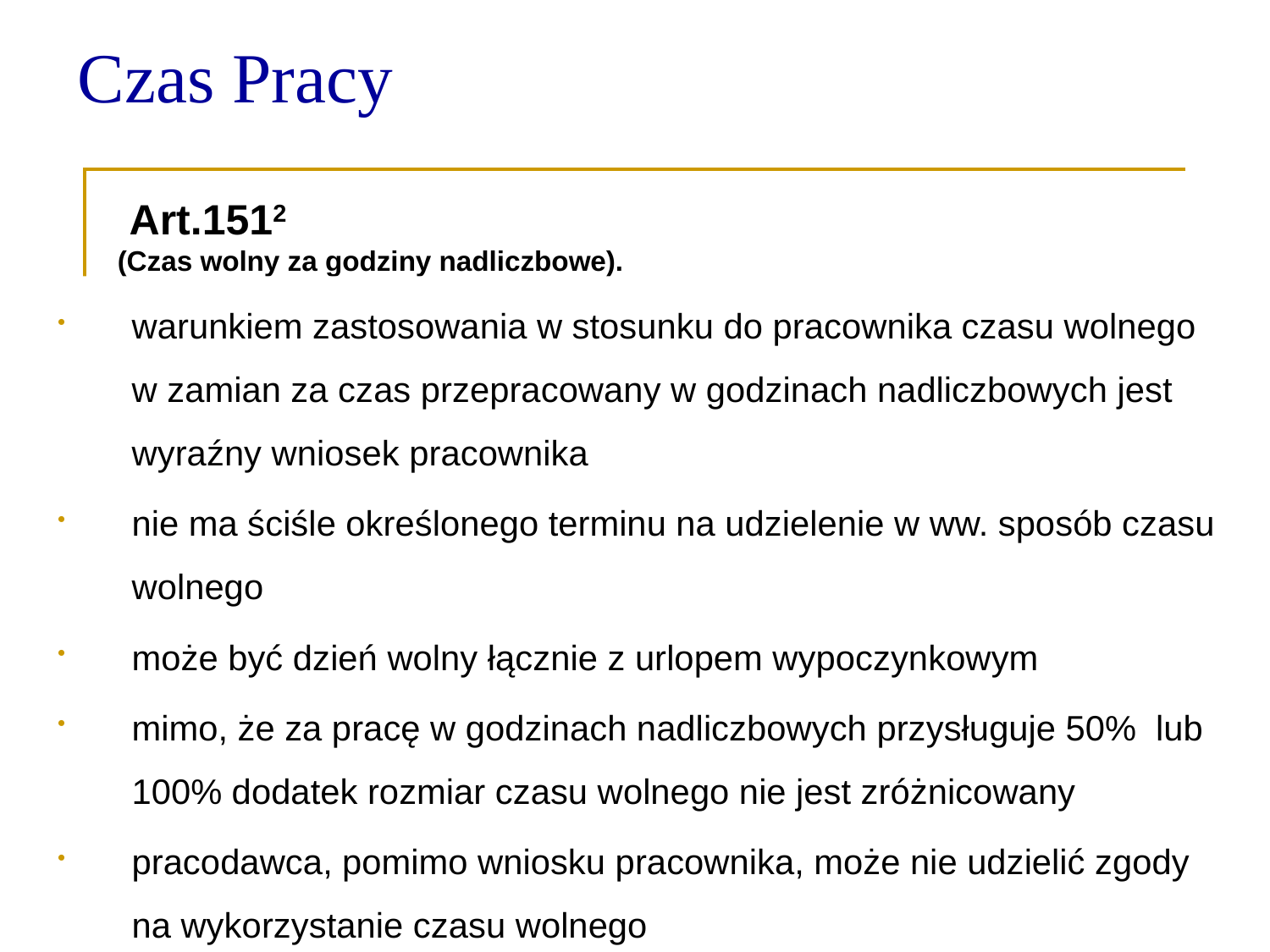

Czas Pracy
 Art.1512
(Czas wolny za godziny nadliczbowe).
warunkiem zastosowania w stosunku do pracownika czasu wolnego
w zamian za czas przepracowany w godzinach nadliczbowych jest wyraźny wniosek pracownika
nie ma ściśle określonego terminu na udzielenie w ww. sposób czasu wolnego
może być dzień wolny łącznie z urlopem wypoczynkowym
mimo, że za pracę w godzinach nadliczbowych przysługuje 50%  lub 100% dodatek rozmiar czasu wolnego nie jest zróżnicowany
pracodawca, pomimo wniosku pracownika, może nie udzielić zgody
na wykorzystanie czasu wolnego